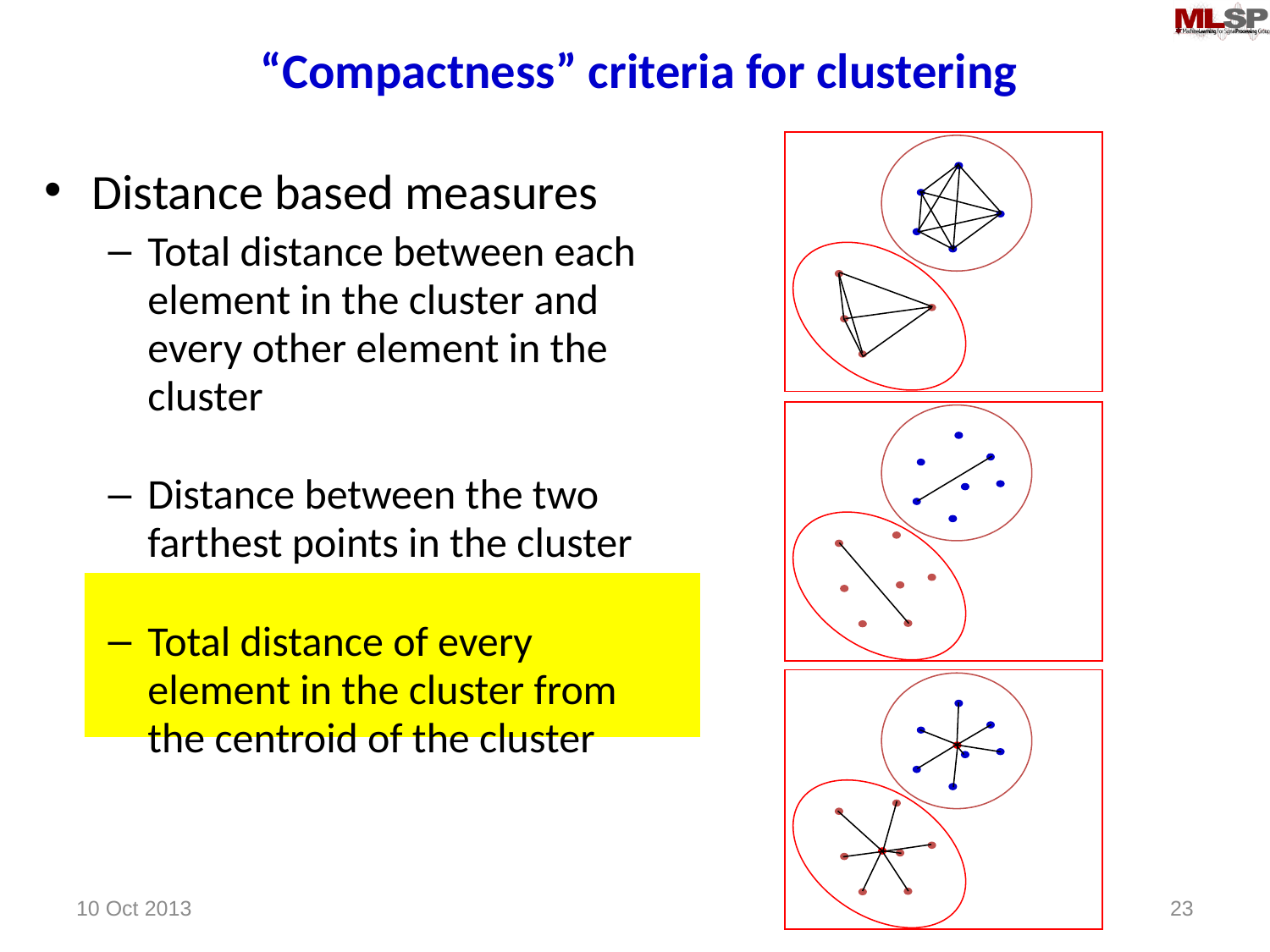

# “Compactness” criteria for clustering

Distance based measures
Total distance between each element in the cluster and every other element in the cluster

Distance between the two farthest points in the cluster

Total distance of every element in the cluster from the centroid of the cluster

10 Oct 2013
23